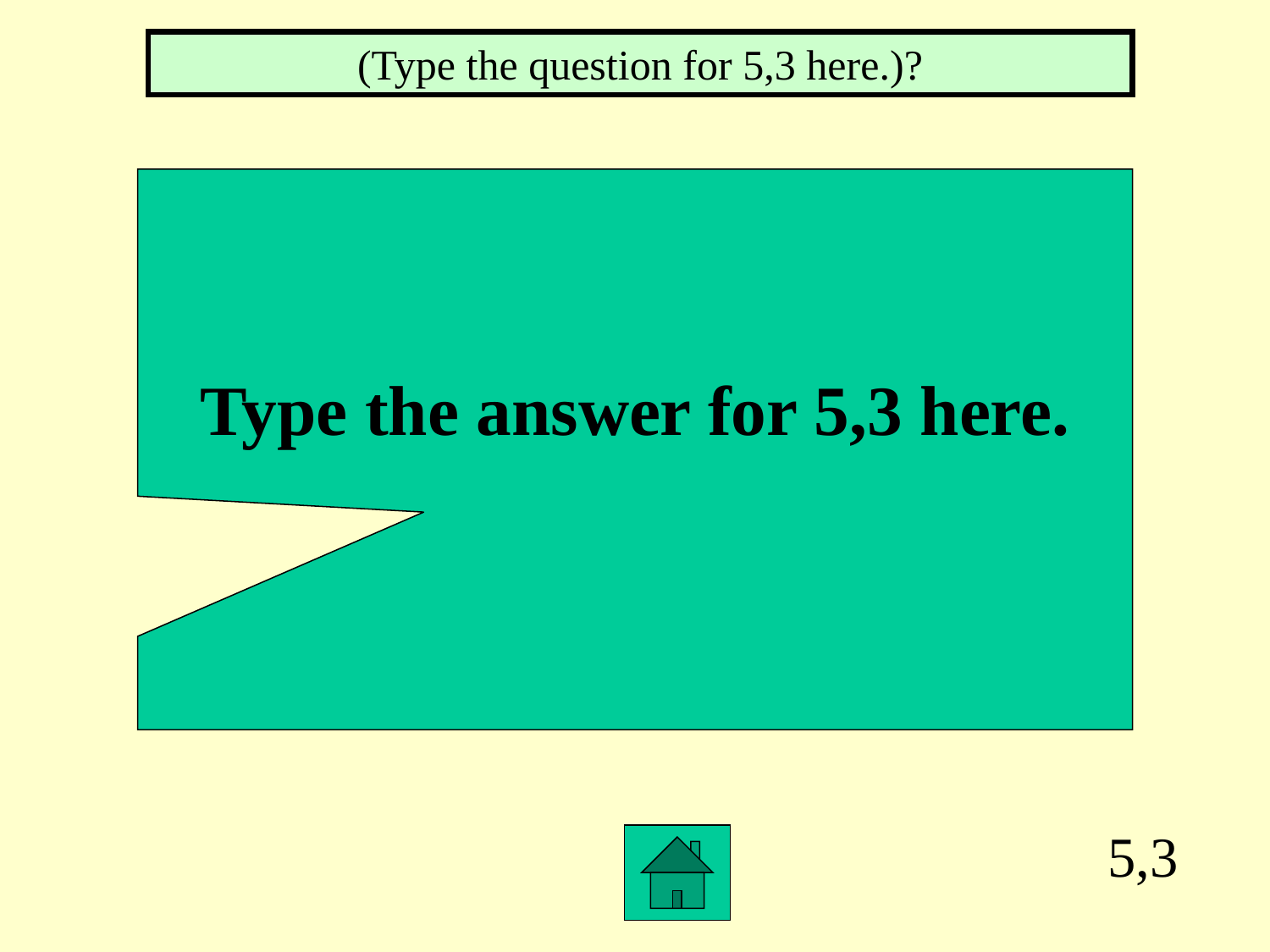

(Type the question for 5,3 here.)?
Type the answer for 5,3 here.

5,3